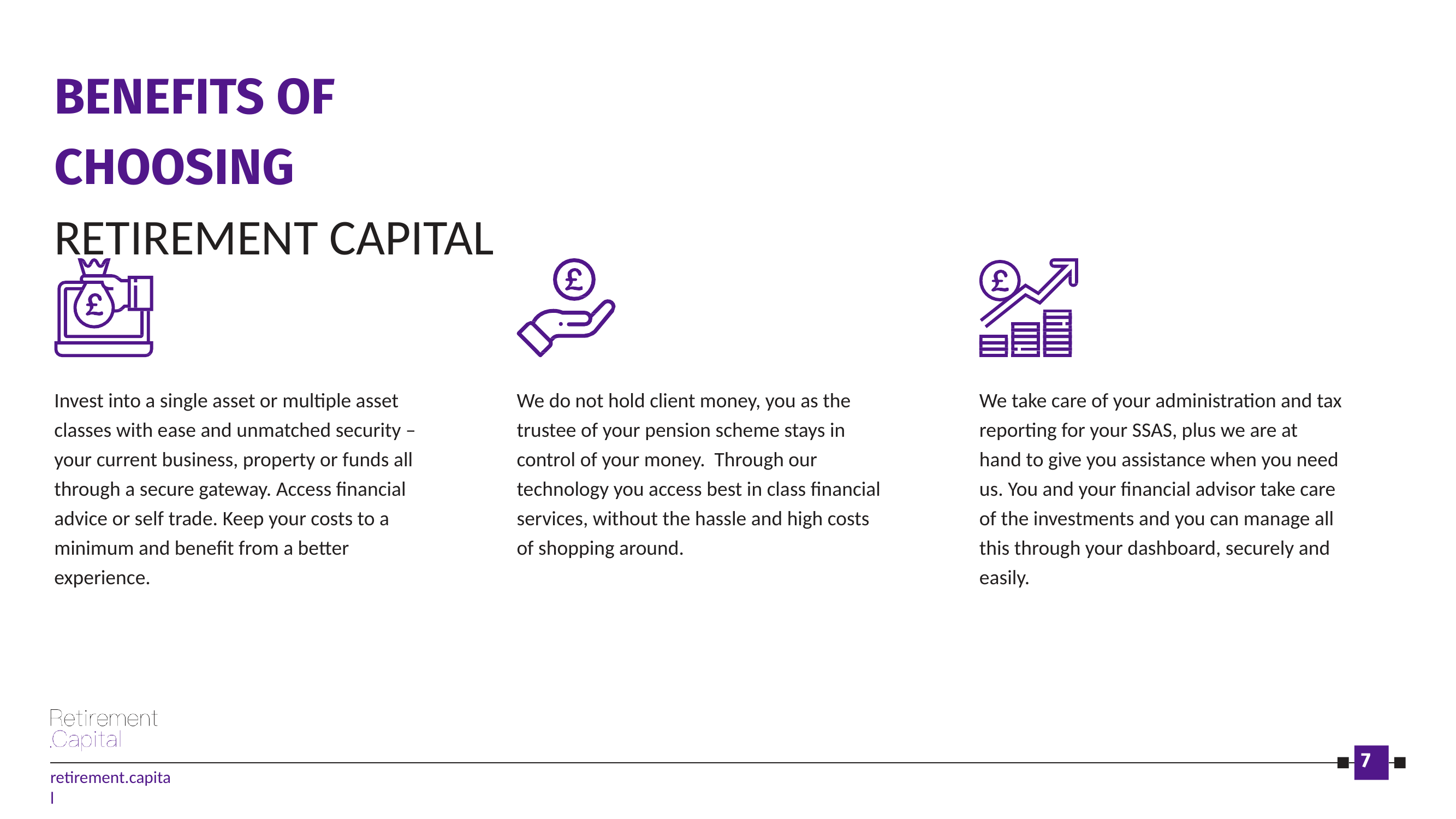

# BENEFITS OF CHOOSING
RETIREMENT CAPITAL

We take care of your administration and tax reporting for your SSAS, plus we are at hand to give you assistance when you need us. You and your financial advisor take care of the investments and you can manage all this through your dashboard, securely and easily.
We do not hold client money, you as the trustee of your pension scheme stays in control of your money.  Through our technology you access best in class financial services, without the hassle and high costs of shopping around.
Invest into a single asset or multiple asset  classes with ease and unmatched security –  your current business, property or funds all through a secure gateway. Access financial advice or self trade. Keep your costs to a minimum and benefit from a better experience.

7

retirement.capital